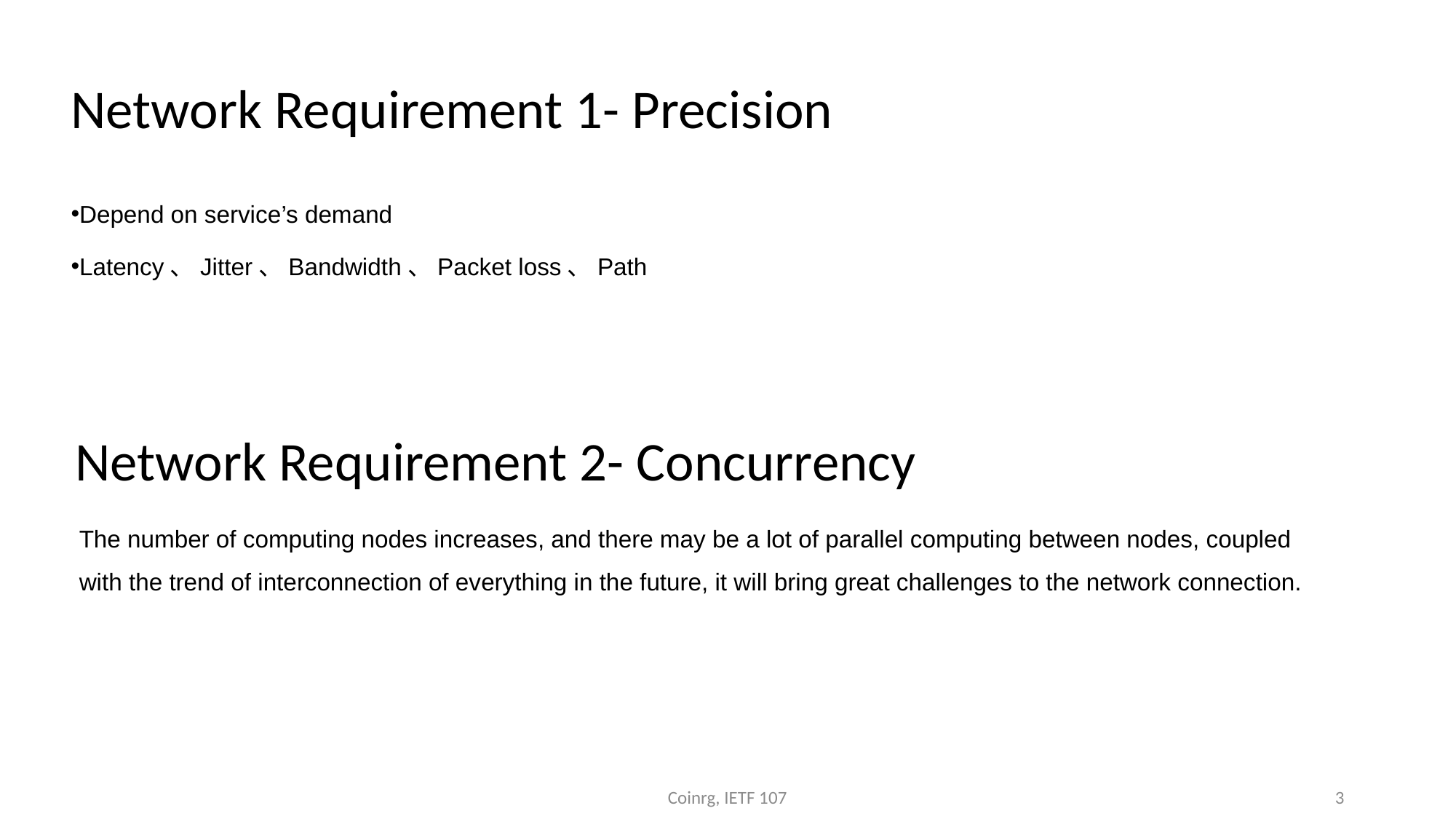

Network Requirement 1- Precision
Depend on service’s demand
Latency、Jitter、Bandwidth、Packet loss、Path

Network Requirement 2- Concurrency
The number of computing nodes increases, and there may be a lot of parallel computing between nodes, coupled with the trend of interconnection of everything in the future, it will bring great challenges to the network connection.
Coinrg, IETF 107
3